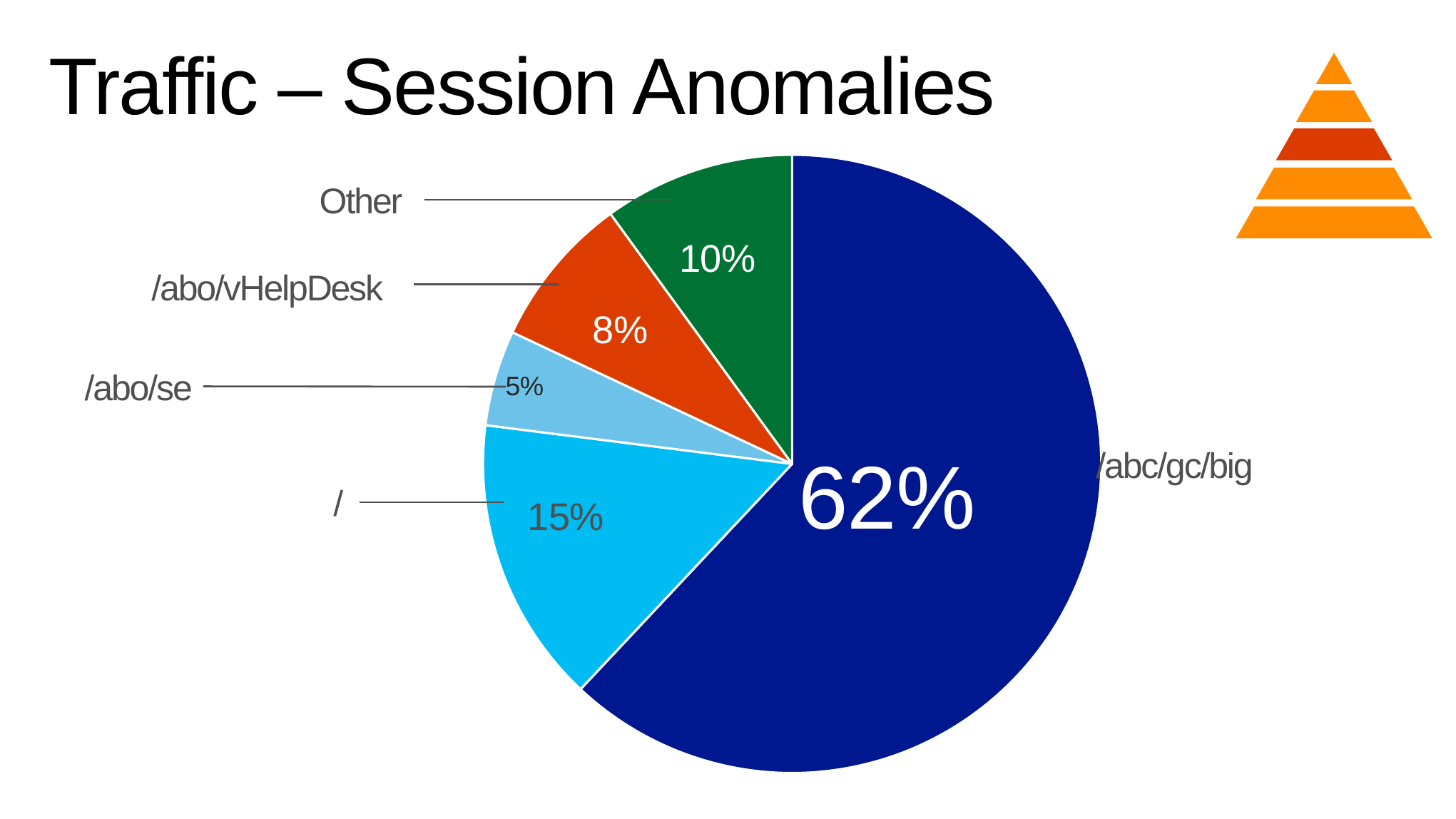

# Traffic – Session Anomalies

### Chart

| Category |  |
|---|---|
Other

/abo/vHelpDesk
/abo/se
/abc/gc/big
/